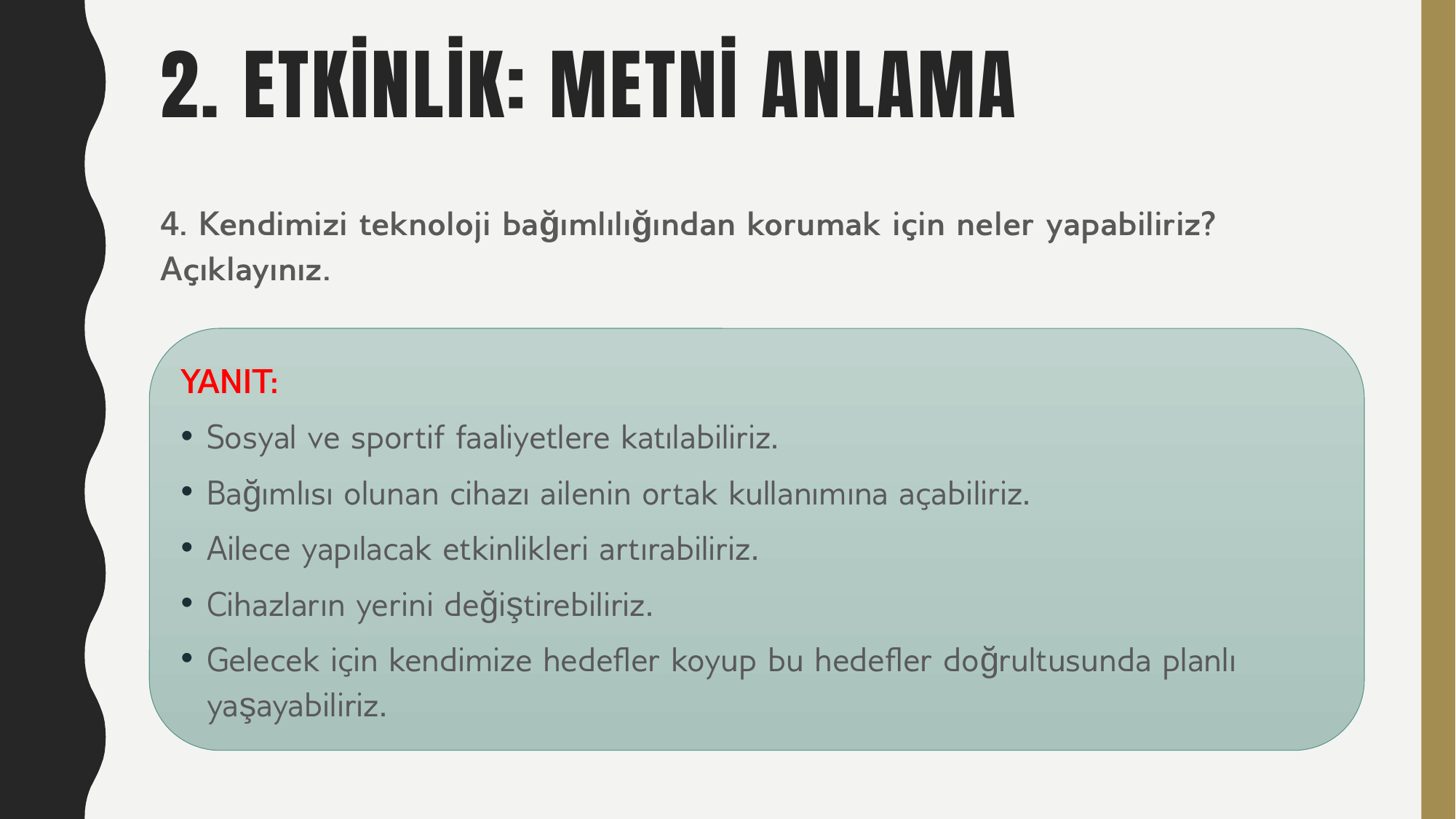

# 2. ETKİNLİK: METNİ ANLAMA
4. Kendimizi teknoloji bağımlılığından korumak için neler yapabiliriz? Açıklayınız.
YANIT:
Sosyal ve sportif faaliyetlere katılabiliriz.
Bağımlısı olunan cihazı ailenin ortak kullanımına açabiliriz.
Ailece yapılacak etkinlikleri artırabiliriz.
Cihazların yerini değiştirebiliriz.
Gelecek için kendimize hedefler koyup bu hedefler doğrultusunda planlı yaşayabiliriz.